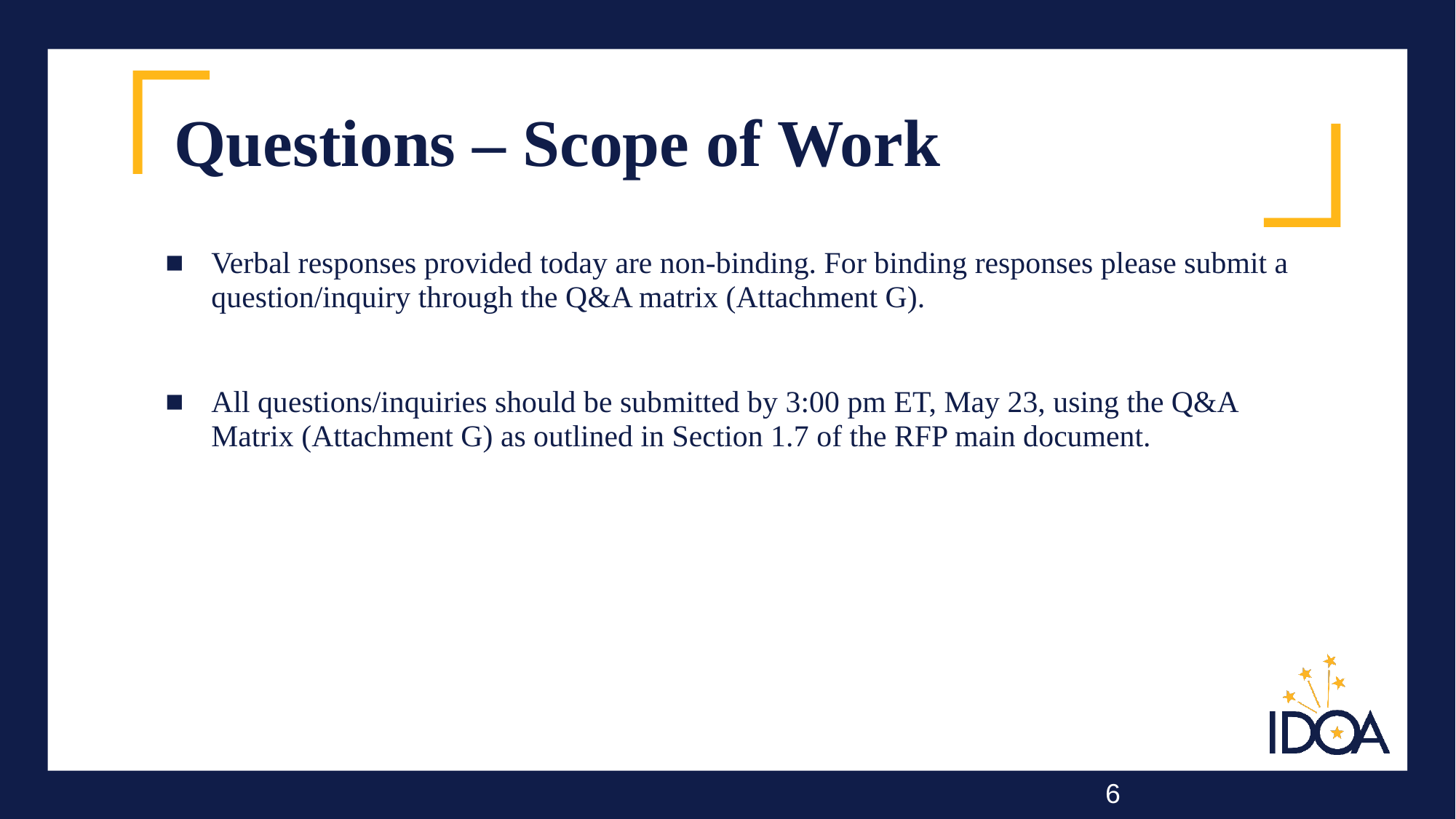

# Questions – Scope of Work
Verbal responses provided today are non-binding. For binding responses please submit a question/inquiry through the Q&A matrix (Attachment G).

All questions/inquiries should be submitted by 3:00 pm ET, May 23, using the Q&A Matrix (Attachment G) as outlined in Section 1.7 of the RFP main document.

6